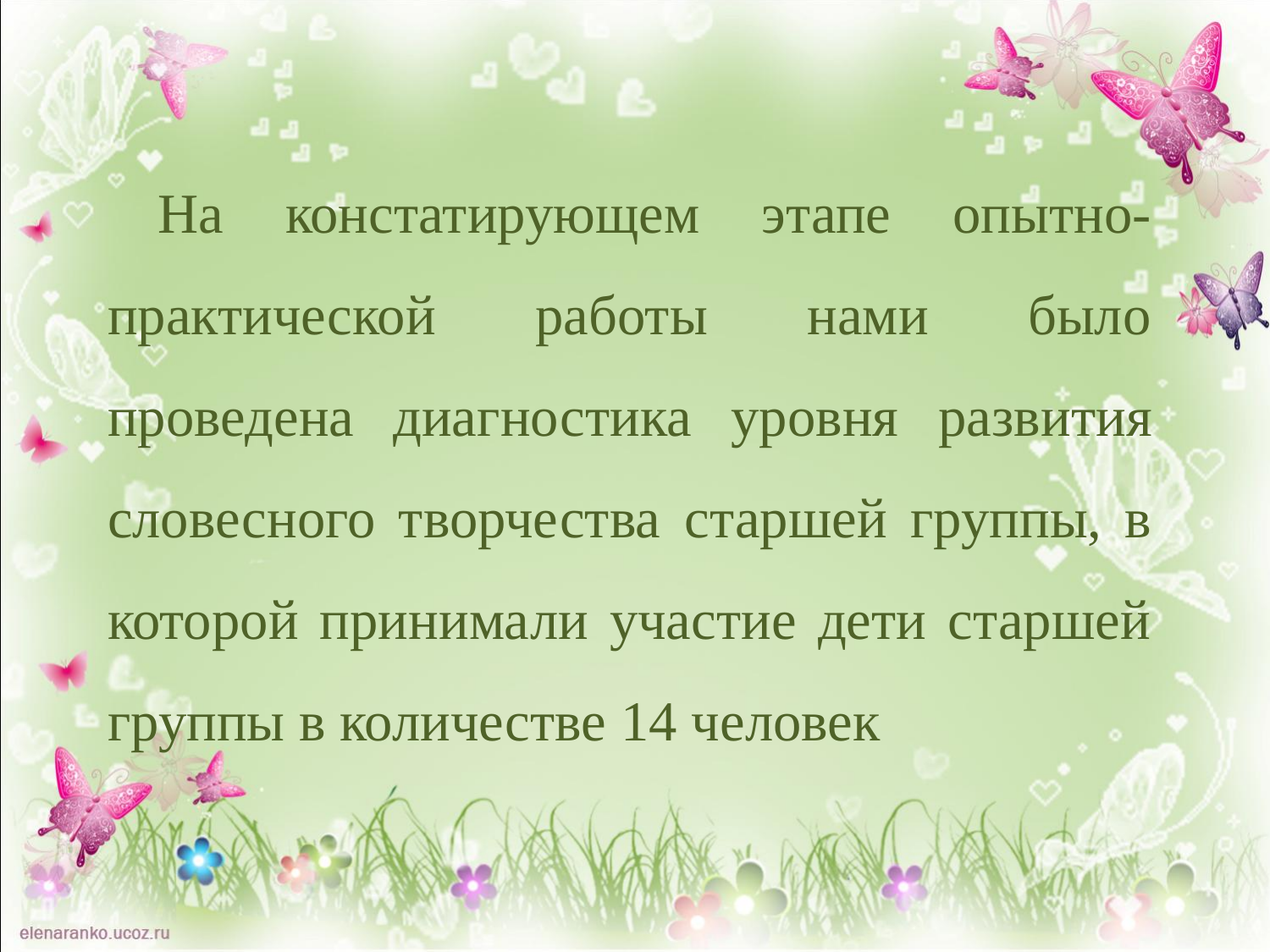

На констатирующем этапе опытно-практической работы нами было проведена диагностика уровня развития словесного творчества старшей группы, в которой принимали участие дети старшей группы в количестве 14 человек